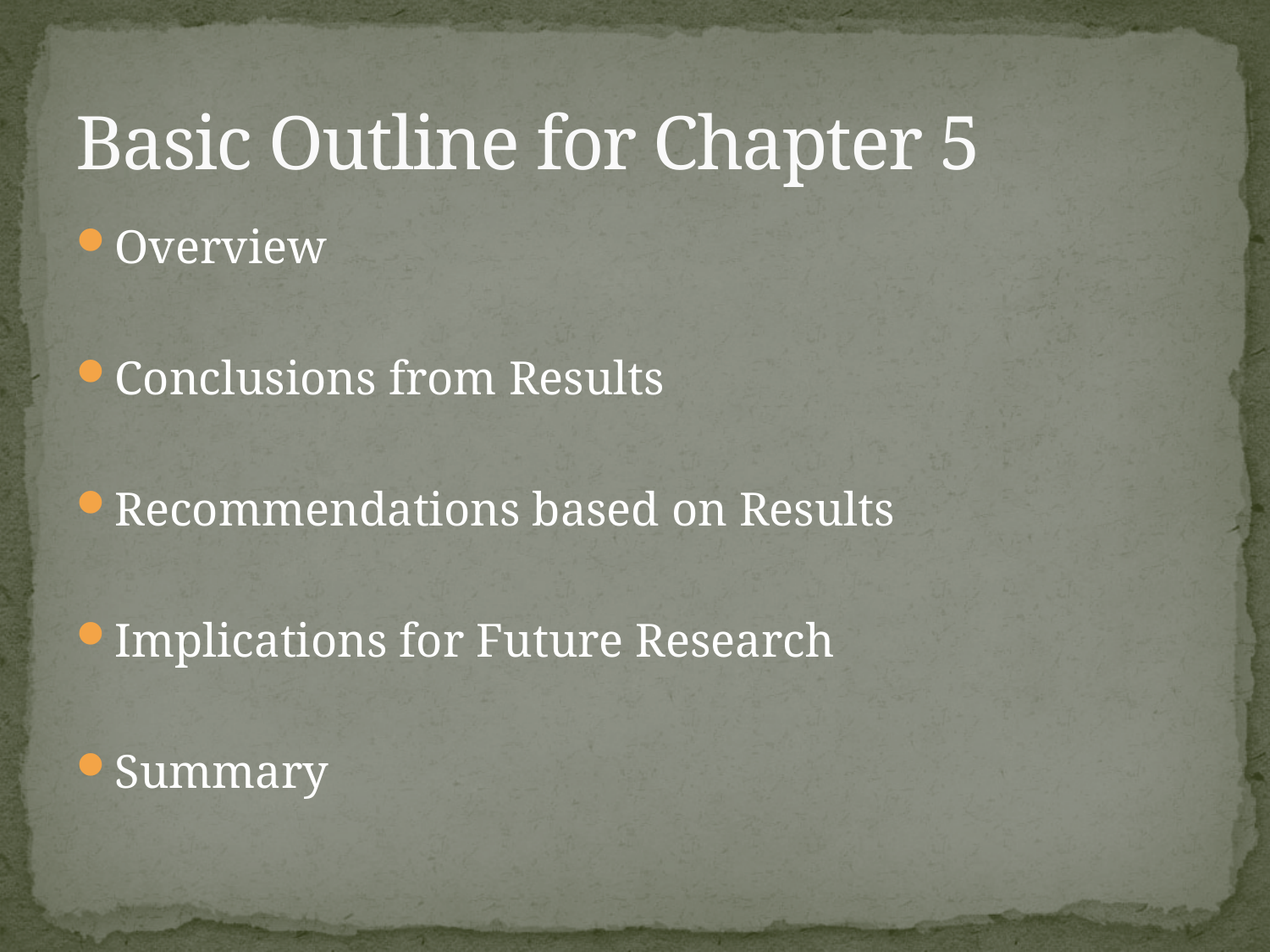

# Basic Outline for Chapter 5
Overview

Conclusions from Results

Recommendations based on Results

Implications for Future Research

Summary